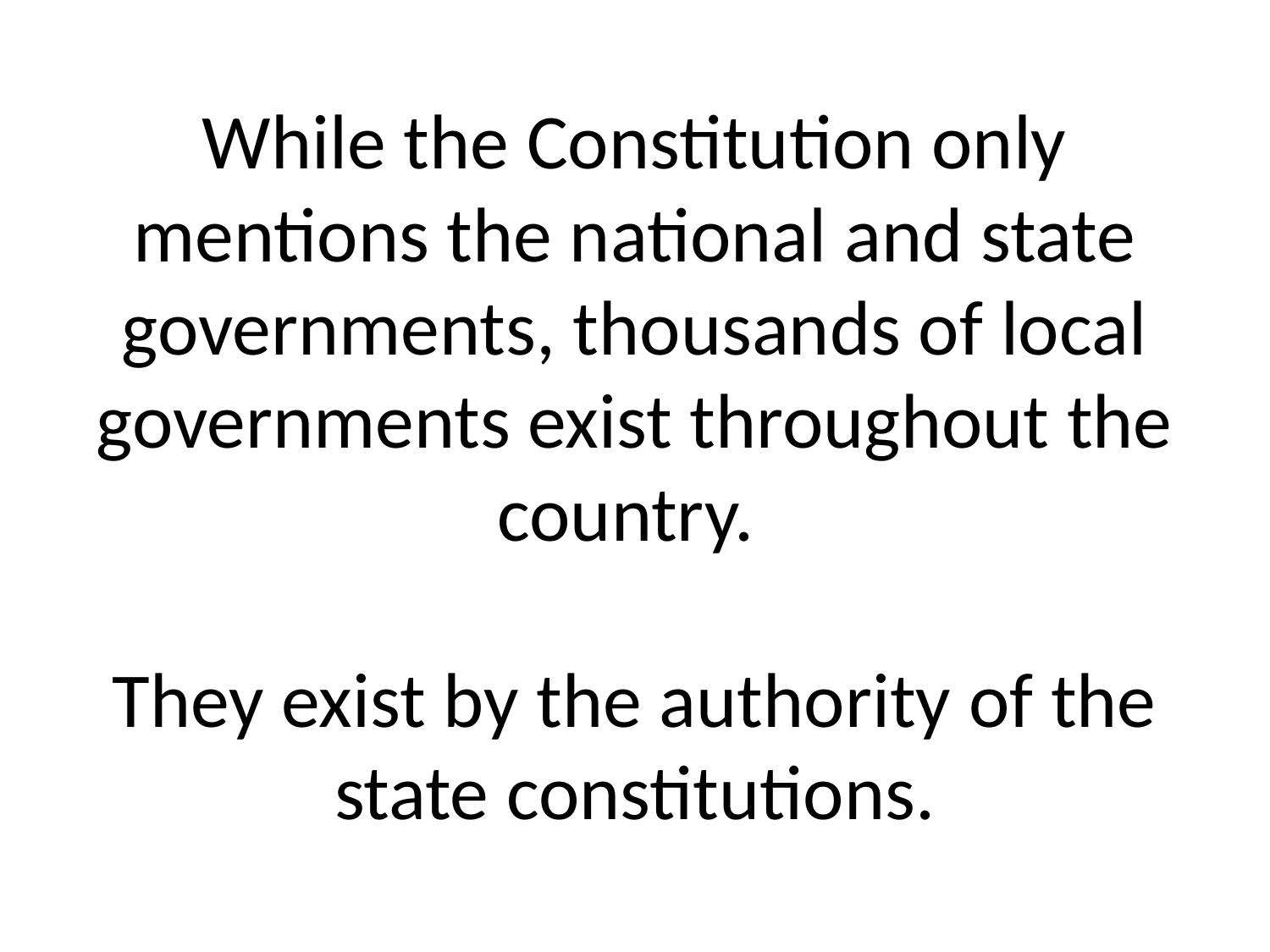

# While the Constitution only mentions the national and state governments, thousands of local governments exist throughout the country. They exist by the authority of the state constitutions.